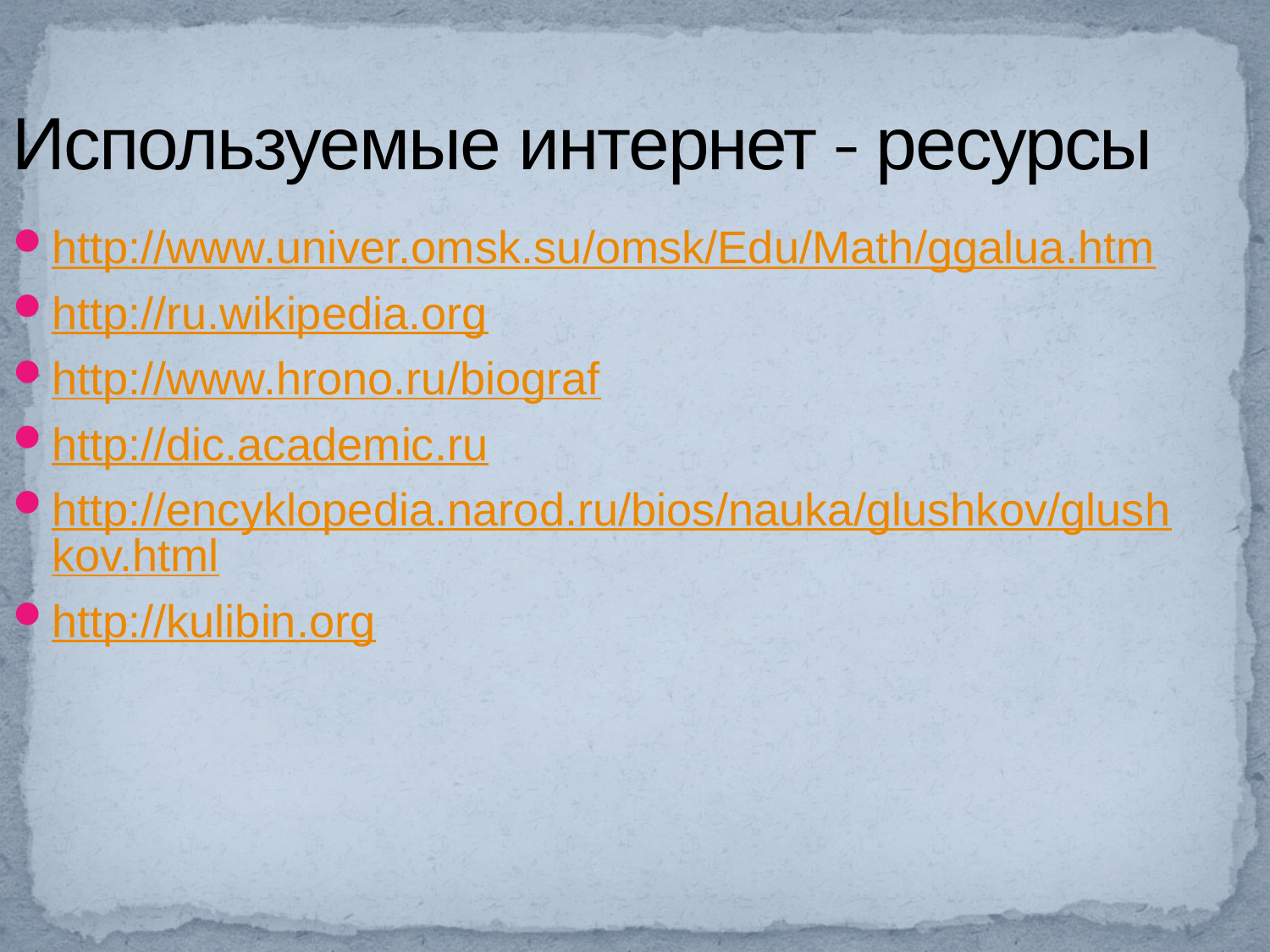

# Используемые интернет - ресурсы
http://www.univer.omsk.su/omsk/Edu/Math/ggalua.htm
http://ru.wikipedia.org
http://www.hrono.ru/biograf
http://dic.academic.ru
http://encyklopedia.narod.ru/bios/nauka/glushkov/glushkov.html
http://kulibin.org